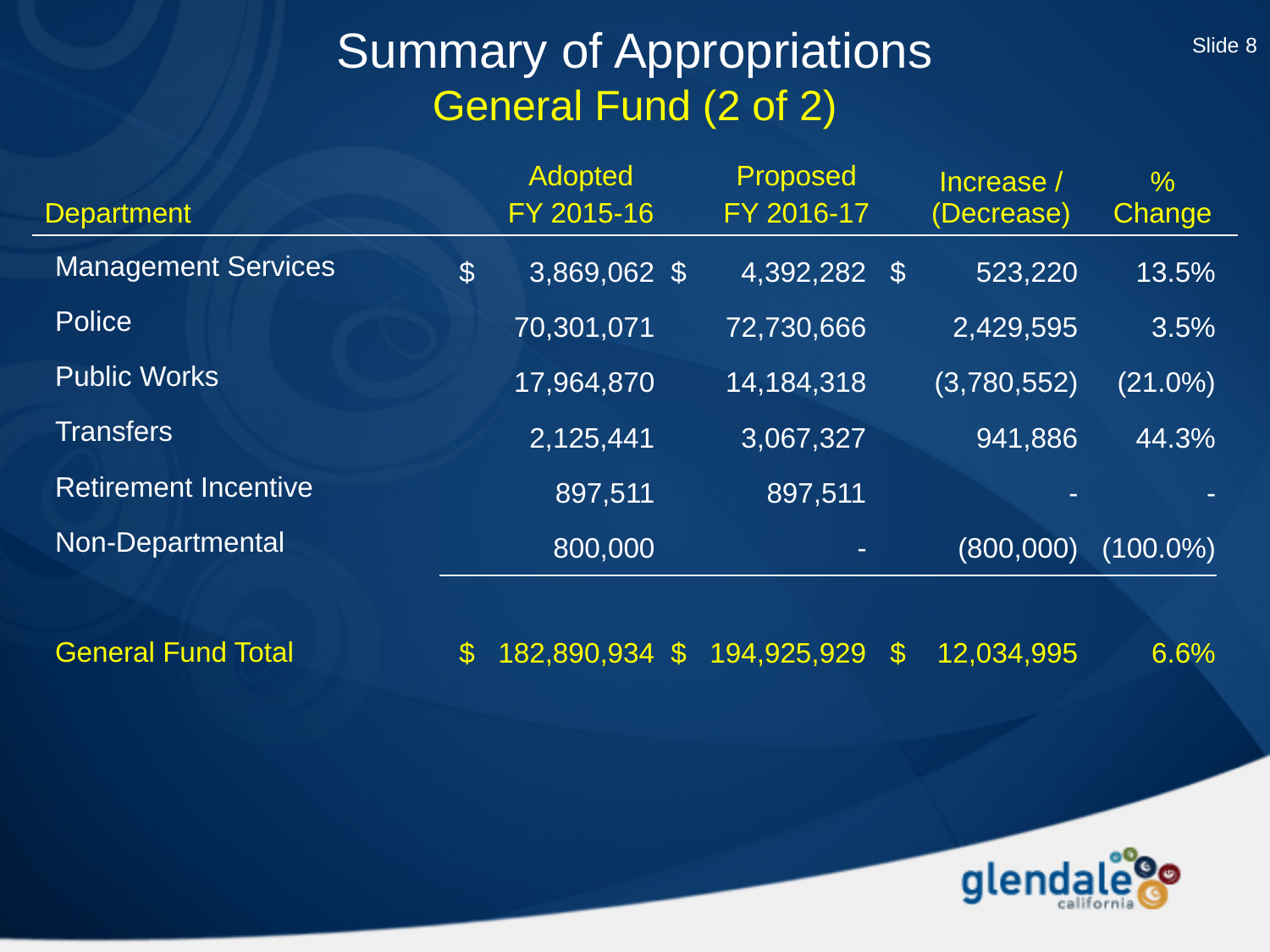

Slide 8
# Summary of Appropriations General Fund (2 of 2)
| Department | Adopted FY 2015-16 | Proposed FY 2016-17 | Increase / (Decrease) | % Change |
| --- | --- | --- | --- | --- |
|  |  |  |  |  |
| Management Services | $ 3,869,062 | $ 4,392,282 | $ 523,220 | 13.5% |
| --- | --- | --- | --- | --- |
| Police | 70,301,071 | 72,730,666 | 2,429,595 | 3.5% |
| Public Works | 17,964,870 | 14,184,318 | (3,780,552) | (21.0%) |
| Transfers | 2,125,441 | 3,067,327 | 941,886 | 44.3% |
| Retirement Incentive | 897,511 | 897,511 | - | - |
| Non-Departmental | 800,000 | - | (800,000) | (100.0%) |
|  |  |  |  |  |
| General Fund Total | $ 182,890,934 | $ 194,925,929 | $ 12,034,995 | 6.6% |